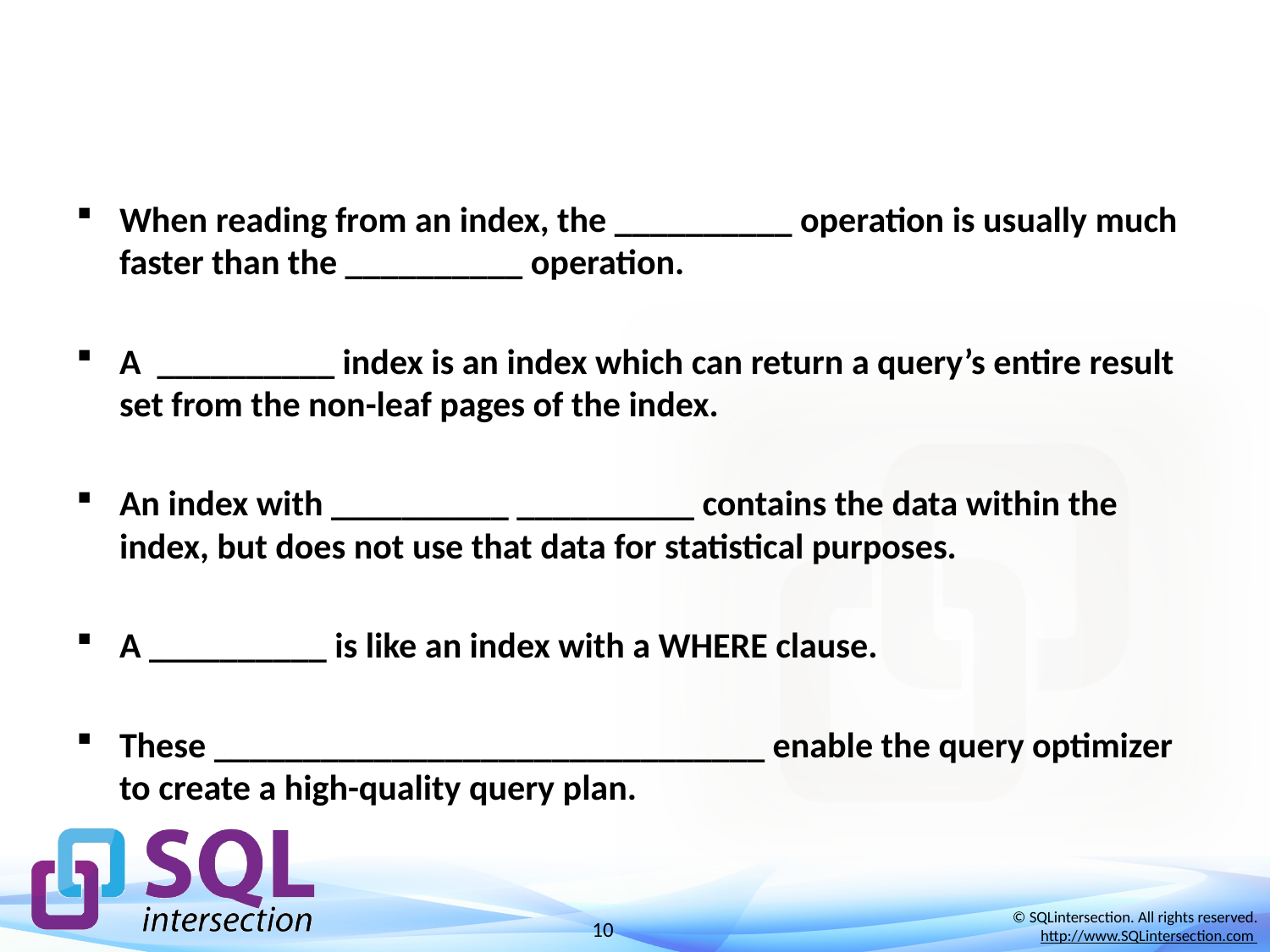

#
When reading from an index, the __________ operation is usually much faster than the __________ operation.

A  __________ index is an index which can return a query’s entire result set from the non-leaf pages of the index.

An index with __________ __________ contains the data within the index, but does not use that data for statistical purposes.

A __________ is like an index with a WHERE clause.

These _______________________________ enable the query optimizer to create a high-quality query plan.